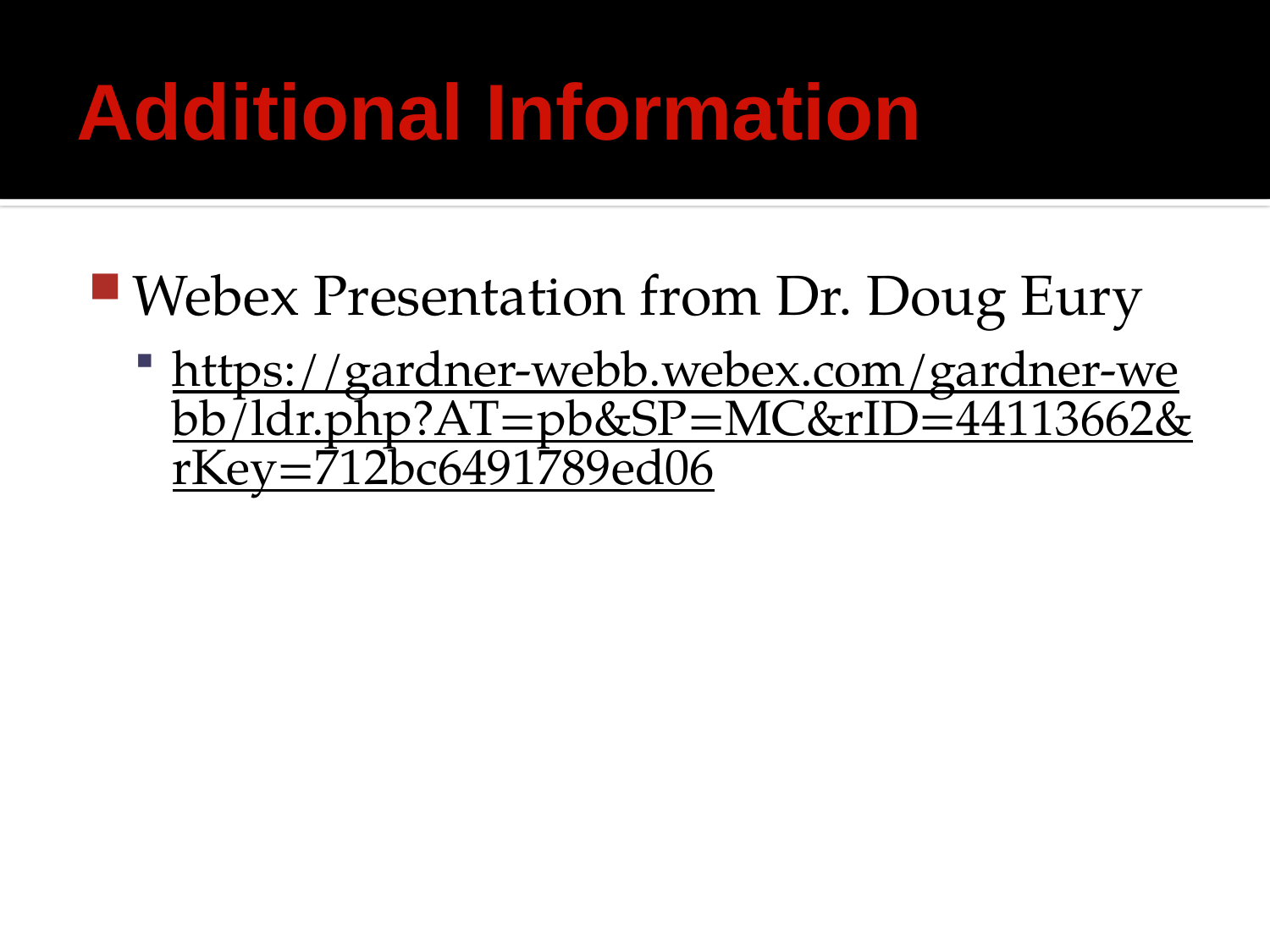

# Additional Information
Webex Presentation from Dr. Doug Eury
https://gardner-webb.webex.com/gardner-webb/ldr.php?AT=pb&SP=MC&rID=44113662&rKey=712bc6491789ed06